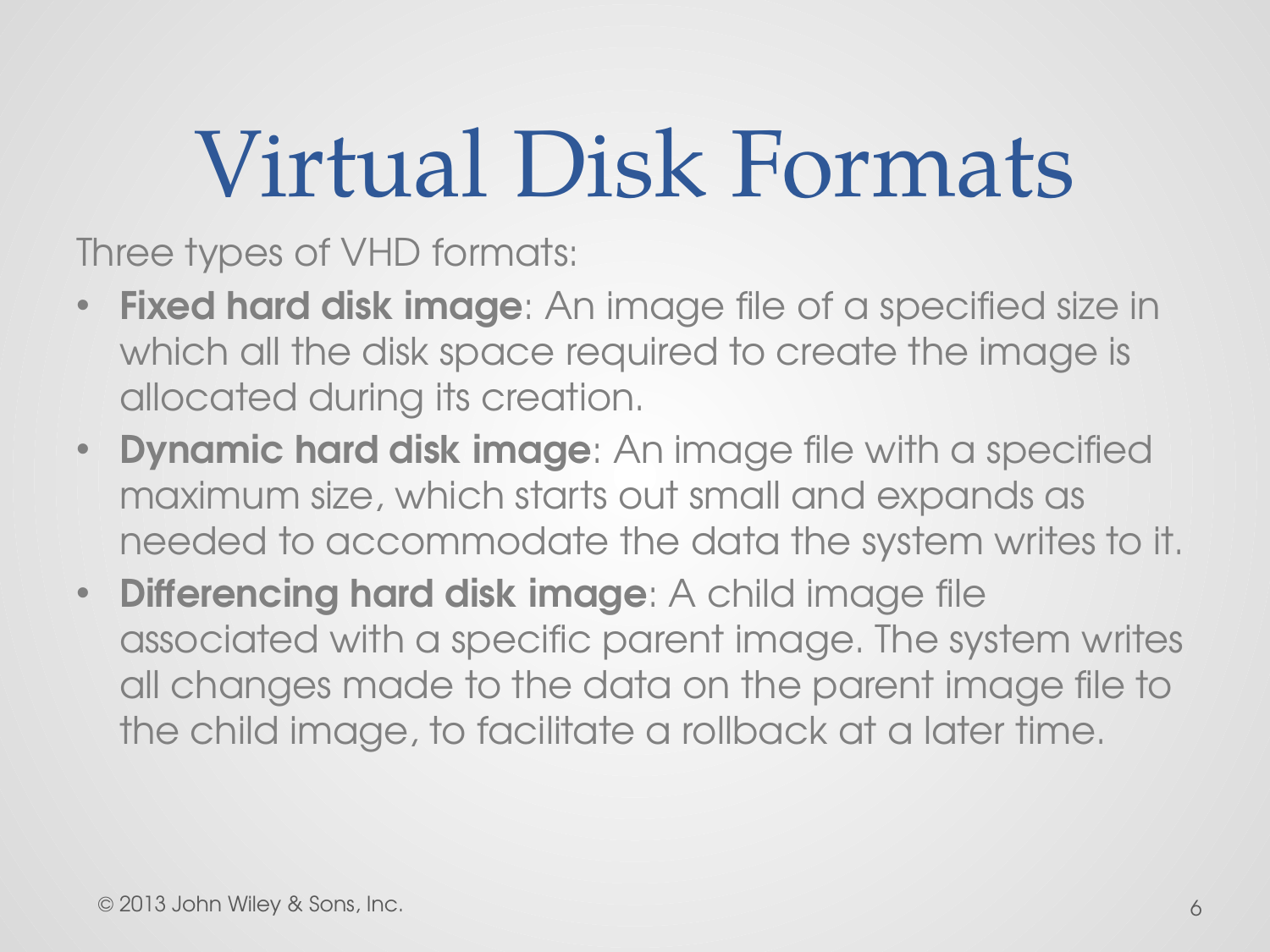

# Virtual Disk Formats
Three types of VHD formats:
Fixed hard disk image: An image file of a specified size in which all the disk space required to create the image is allocated during its creation.
Dynamic hard disk image: An image file with a specified maximum size, which starts out small and expands as needed to accommodate the data the system writes to it.
Differencing hard disk image: A child image file associated with a specific parent image. The system writes all changes made to the data on the parent image file to the child image, to facilitate a rollback at a later time.

© 2013 John Wiley & Sons, Inc.
6